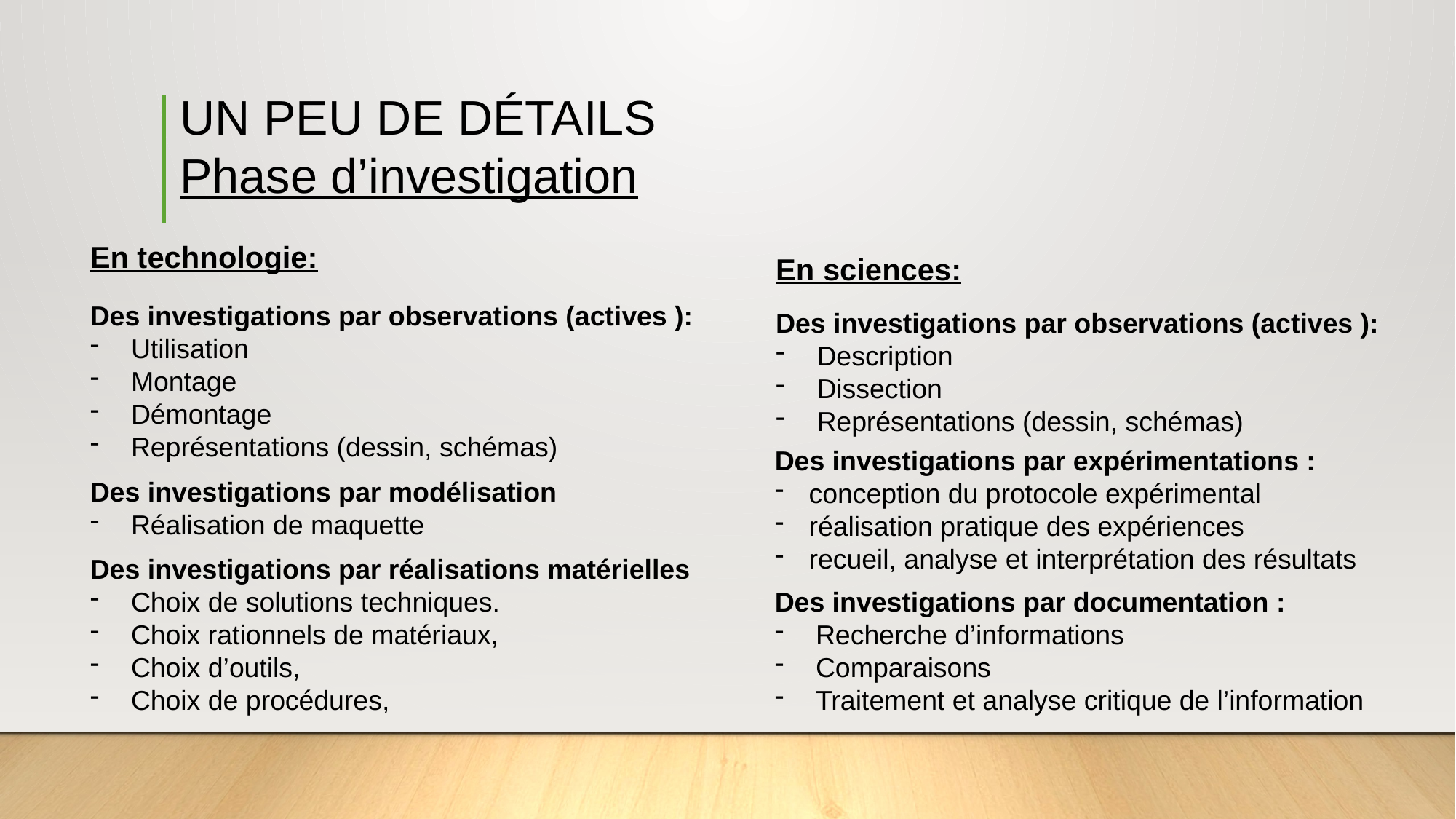

Un peu de détails
Phase d’investigation
En technologie:
En sciences:
Des investigations par observations (actives ):
Utilisation
Montage
Démontage
Représentations (dessin, schémas)
Des investigations par observations (actives ):
Description
Dissection
Représentations (dessin, schémas)

Des investigations par expérimentations :
conception du protocole expérimental
réalisation pratique des expériences
recueil, analyse et interprétation des résultats
Des investigations par modélisation
Réalisation de maquette
Des investigations par réalisations matérielles
Choix de solutions techniques.
Choix rationnels de matériaux,
Choix d’outils,
Choix de procédures,
Des investigations par documentation :
Recherche d’informations
Comparaisons
Traitement et analyse critique de l’information